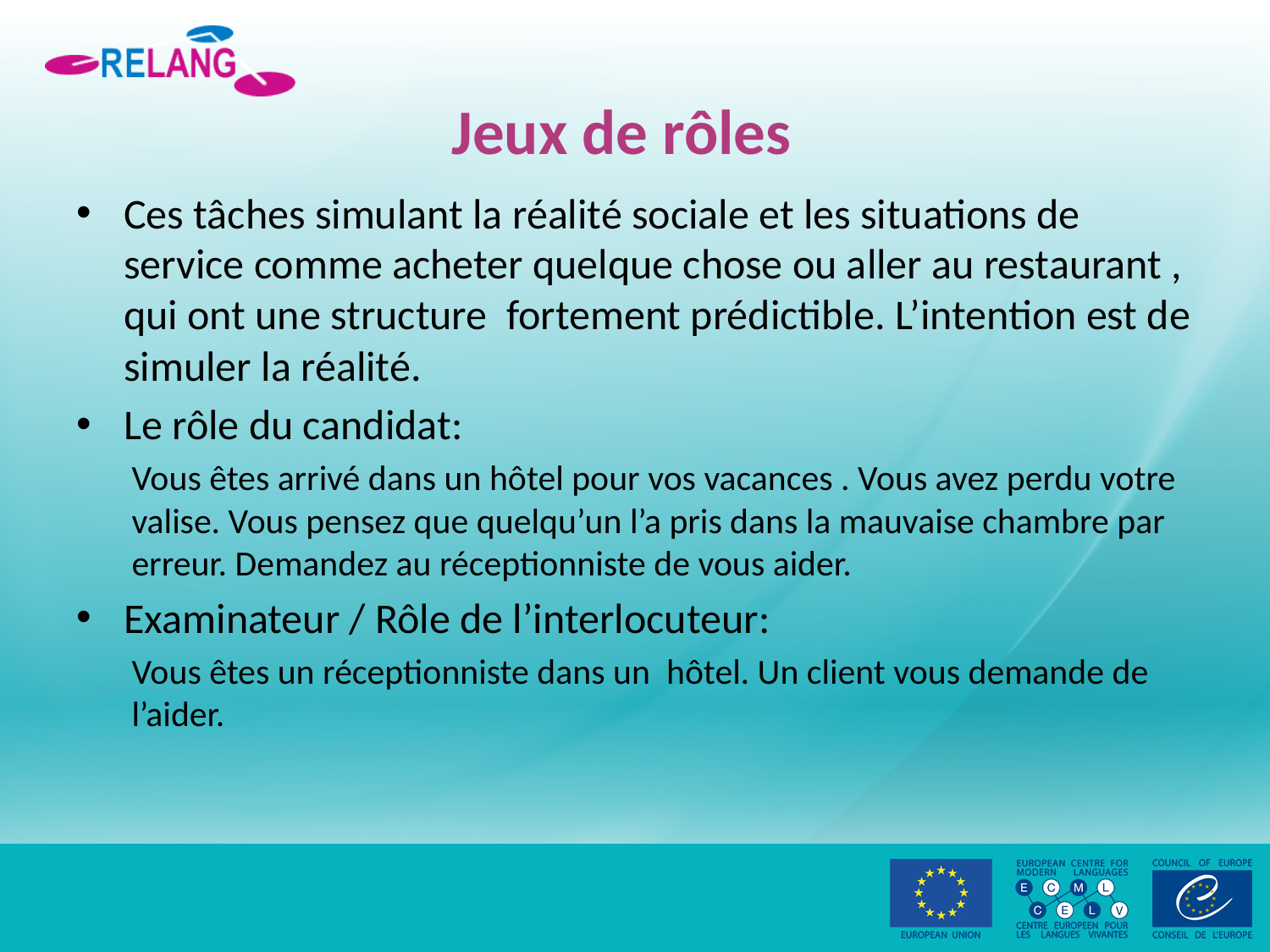

# Jeux de rôles
Ces tâches simulant la réalité sociale et les situations de service comme acheter quelque chose ou aller au restaurant , qui ont une structure  fortement prédictible. L’intention est de simuler la réalité.
Le rôle du candidat:
Vous êtes arrivé dans un hôtel pour vos vacances . Vous avez perdu votre valise. Vous pensez que quelqu’un l’a pris dans la mauvaise chambre par erreur. Demandez au réceptionniste de vous aider.
Examinateur / Rôle de l’interlocuteur:
Vous êtes un réceptionniste dans un  hôtel. Un client vous demande de l’aider.